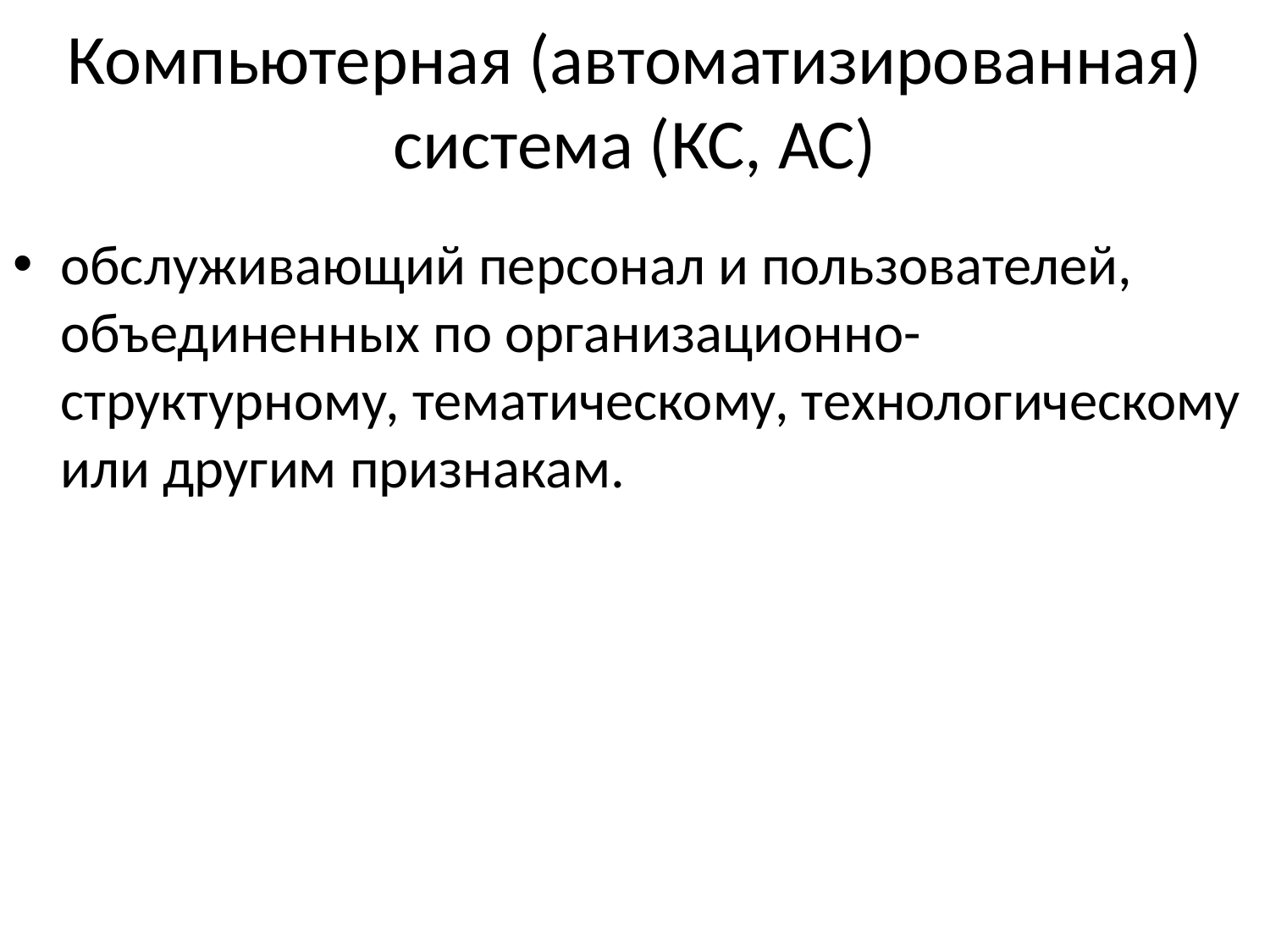

# Компьютерная (автоматизированная) система (КС, АС)
обслуживающий персонал и пользователей, объединенных по организационно-структурному, тематическому, технологическому или другим признакам.